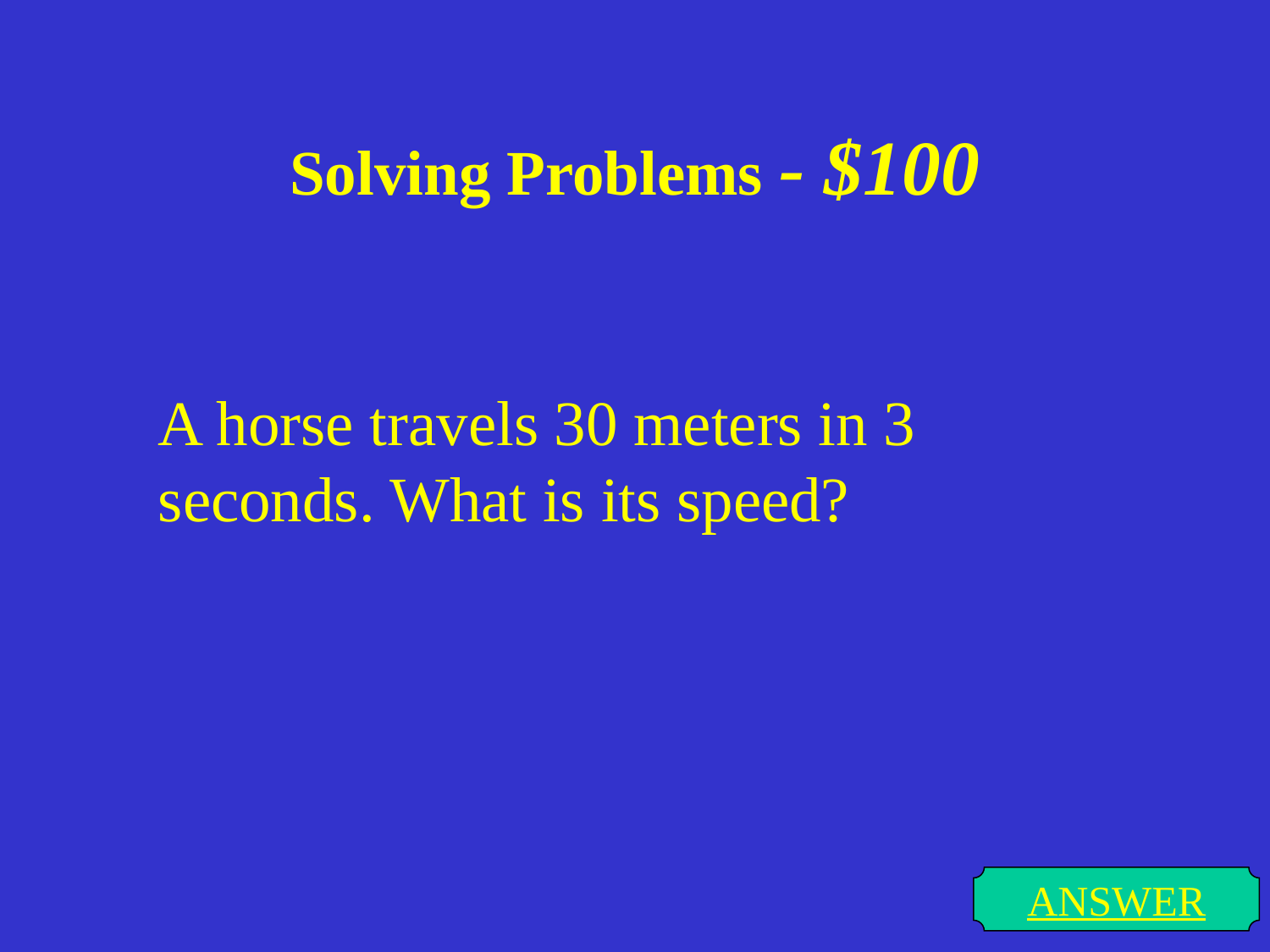

# Solving Problems - $100
A horse travels 30 meters in 3 seconds. What is its speed?

ANSWER